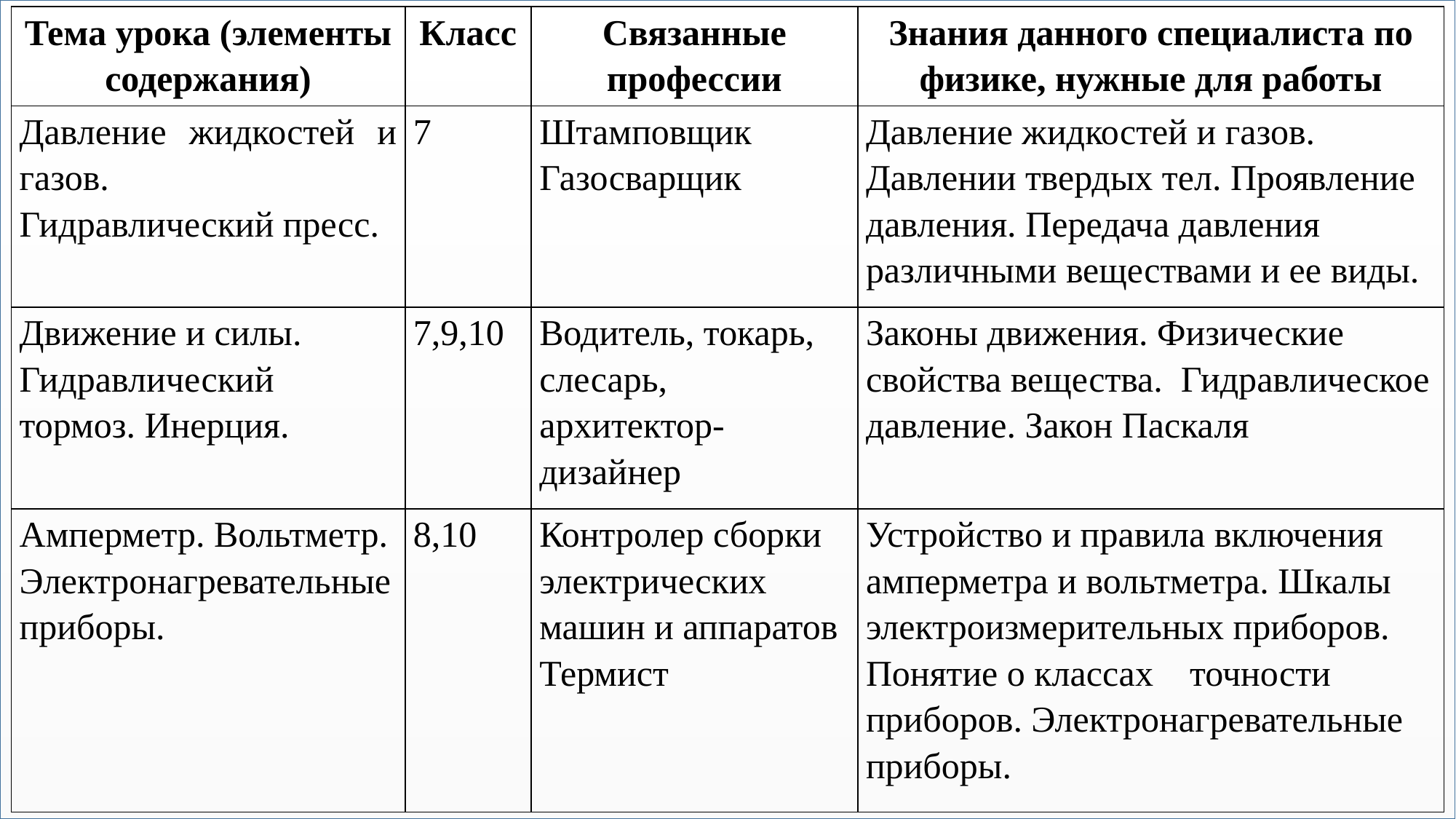

| Тема урока (элементы содержания) | Класс | Связанные профессии | Знания данного специалиста по физике, нужные для работы |
| --- | --- | --- | --- |
| Давление жидкостей и газов. Гидравлический пресс. | 7 | Штамповщик Газосварщик | Давление жидкостей и газов. Давлении твердых тел. Проявление давления. Передача давления различными веществами и ее виды. |
| Движение и силы. Гидравлический тормоз. Инерция. | 7,9,10 | Водитель, токарь, слесарь, архитектор-дизайнер | Законы движения. Физические свойства вещества. Гидравлическое давление. Закон Паскаля |
| Амперметр. Вольтметр. Электронагревательные приборы. | 8,10 | Контролер сборки электрических машин и аппаратов Термист | Устройство и правила включения амперметра и вольтметра. Шкалы электроизмерительных приборов. Понятие о классах точности приборов. Электронагревательные приборы. |